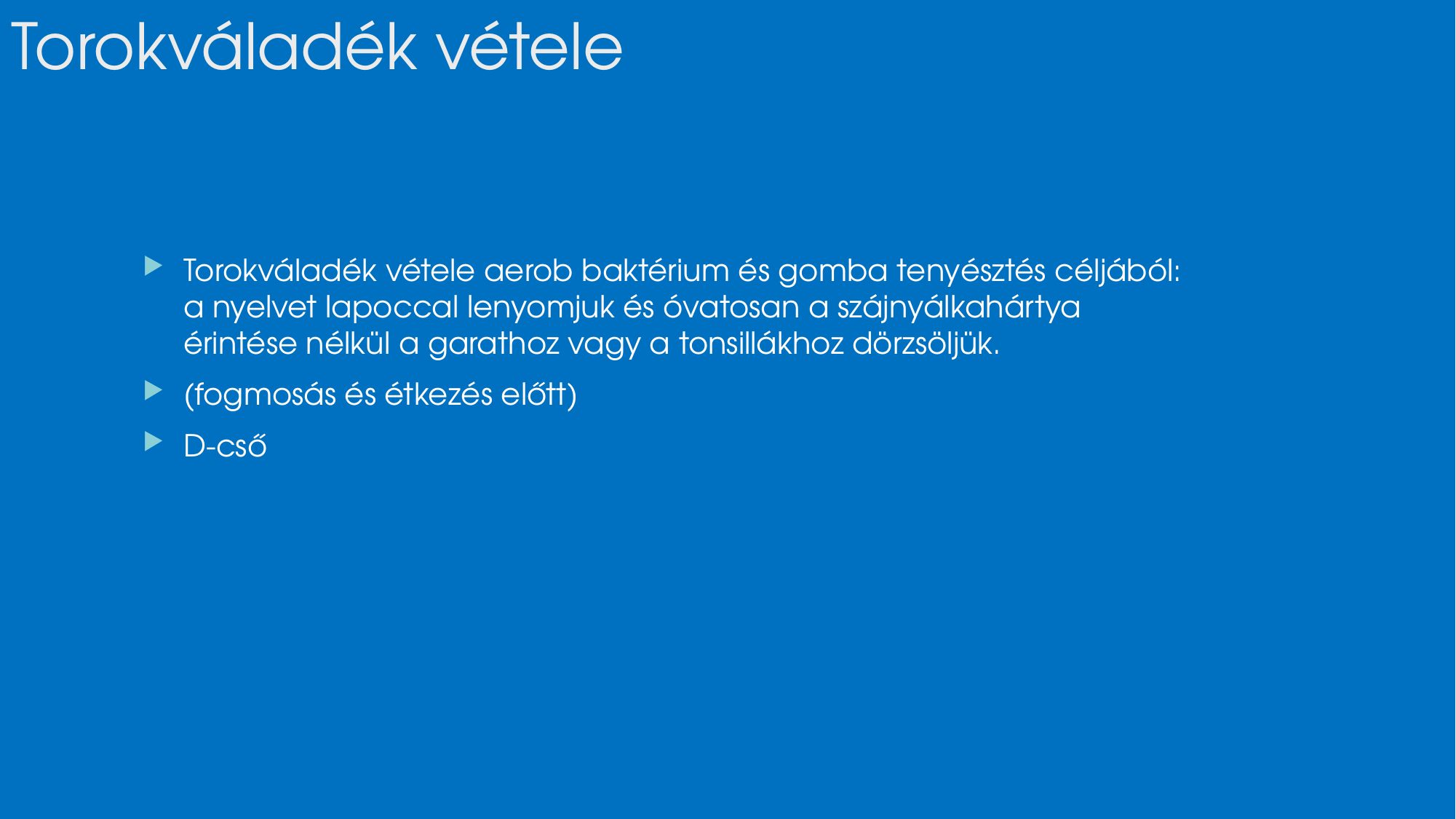

# Torokváladék vétele
Torokváladék vétele aerob baktérium és gomba tenyésztés céljából: a nyelvet lapoccal lenyomjuk és óvatosan a szájnyálkahártya érintése nélkül a garathoz vagy a tonsillákhoz dörzsöljük.
(fogmosás és étkezés előtt)
D-cső